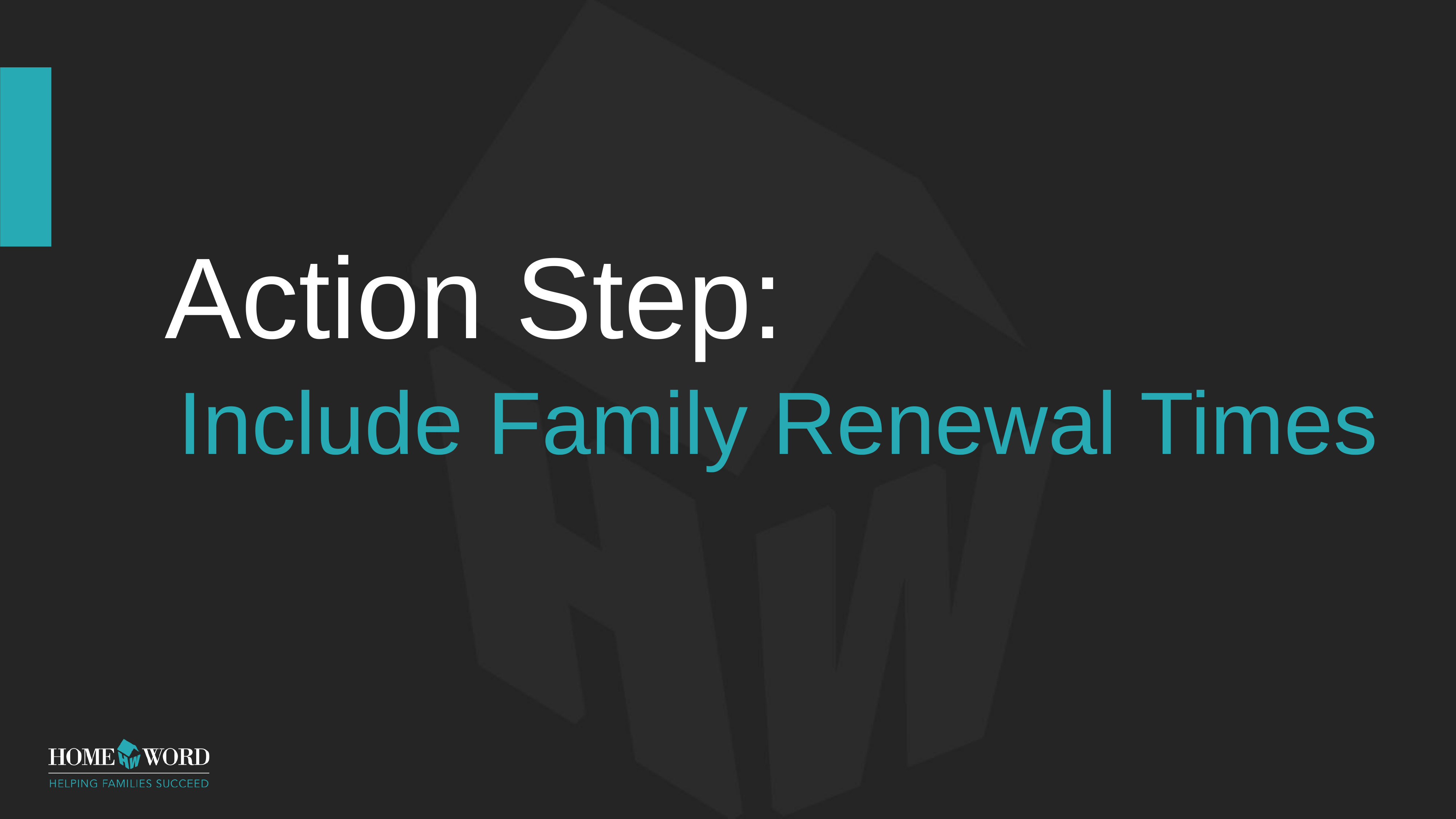

# Action Step:
Include Family Renewal Times